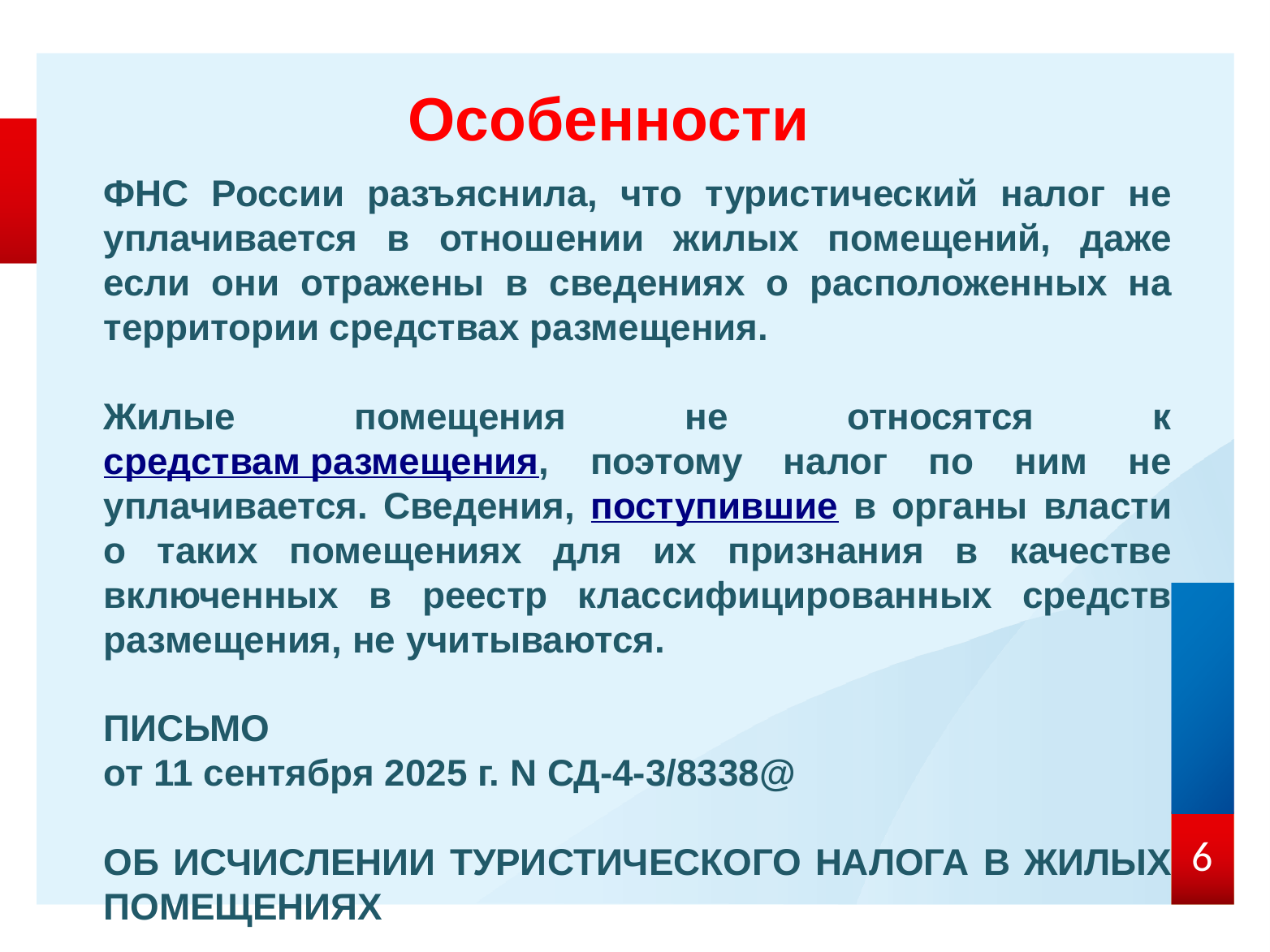

# Особенности
ФНС России разъяснила, что туристический налог не уплачивается в отношении жилых помещений, даже если они отражены в сведениях о расположенных на территории средствах размещения.

Жилые помещения не относятся к средствам размещения, поэтому налог по ним не уплачивается. Сведения, поступившие в органы власти о таких помещениях для их признания в качестве включенных в реестр классифицированных средств размещения, не учитываются.

ПИСЬМО
от 11 сентября 2025 г. N СД-4-3/8338@

ОБ ИСЧИСЛЕНИИ ТУРИСТИЧЕСКОГО НАЛОГА В ЖИЛЫХ ПОМЕЩЕНИЯХ

6